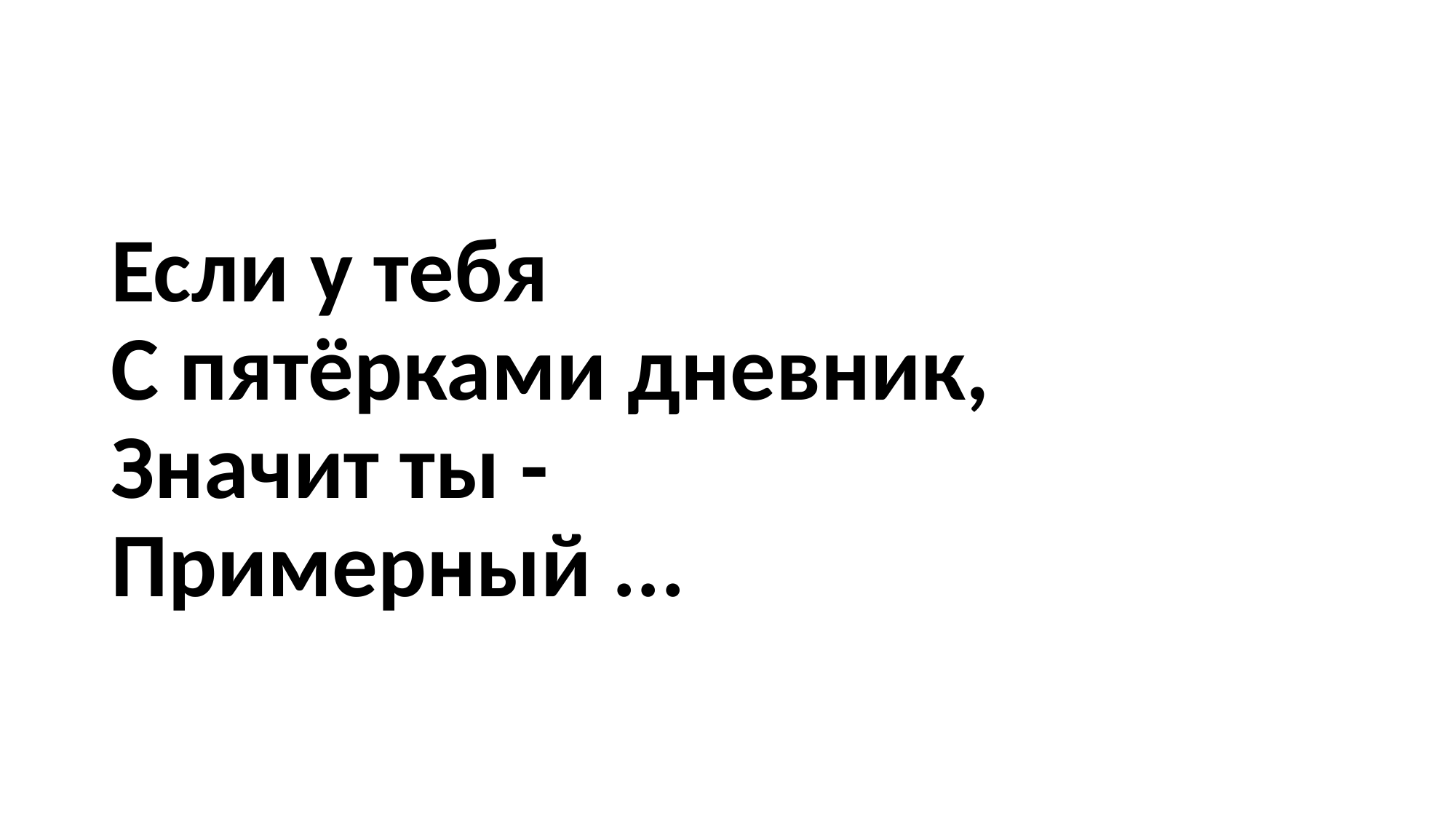

#
Если у тебя
С пятёрками дневник,
Значит ты -
Примерный ...